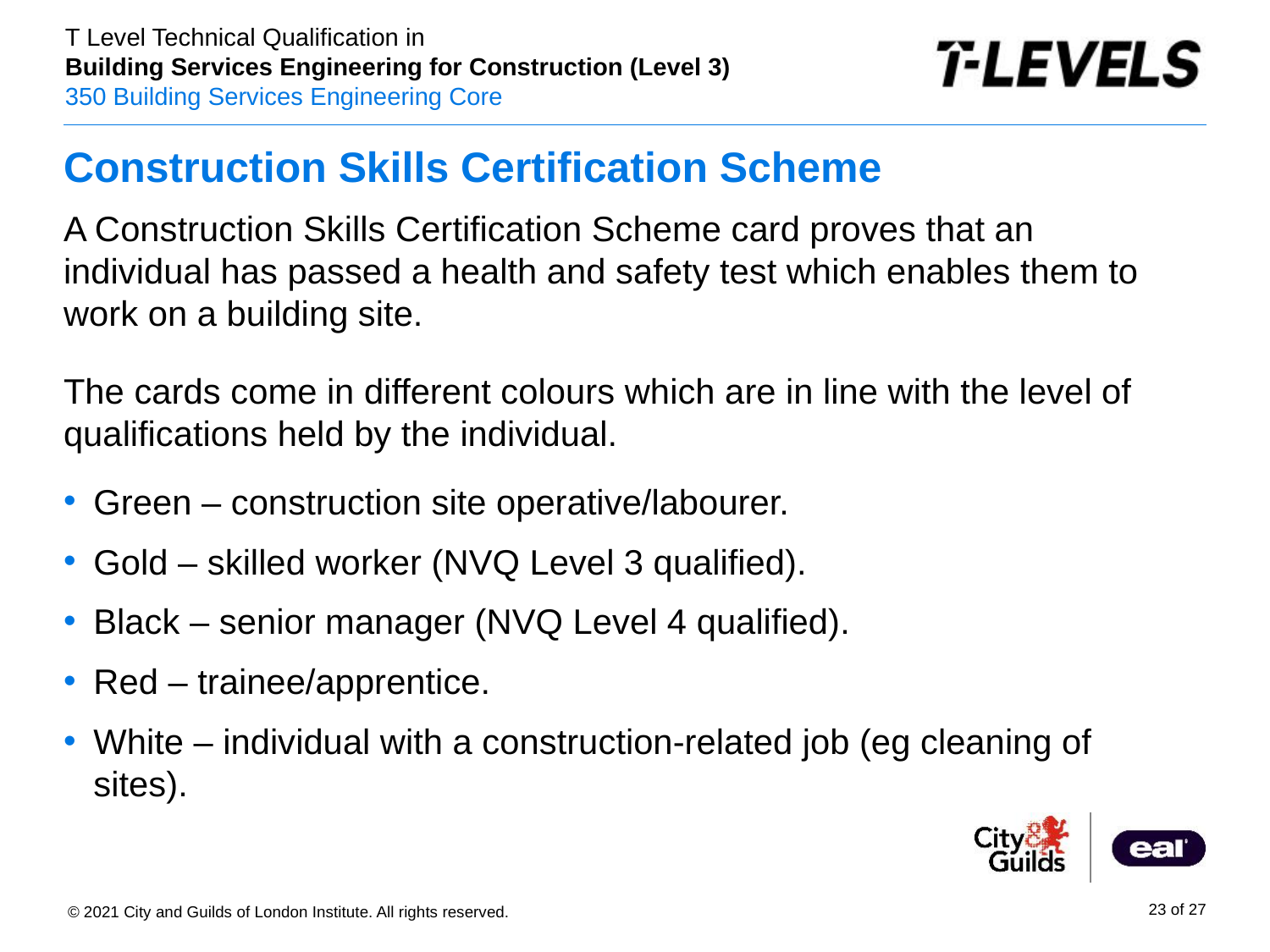

# Construction Skills Certification Scheme
A Construction Skills Certification Scheme card proves that an individual has passed a health and safety test which enables them to work on a building site.
The cards come in different colours which are in line with the level of qualifications held by the individual.
Green – construction site operative/labourer.
Gold – skilled worker (NVQ Level 3 qualified).
Black – senior manager (NVQ Level 4 qualified).
Red – trainee/apprentice.
White – individual with a construction-related job (eg cleaning of sites).